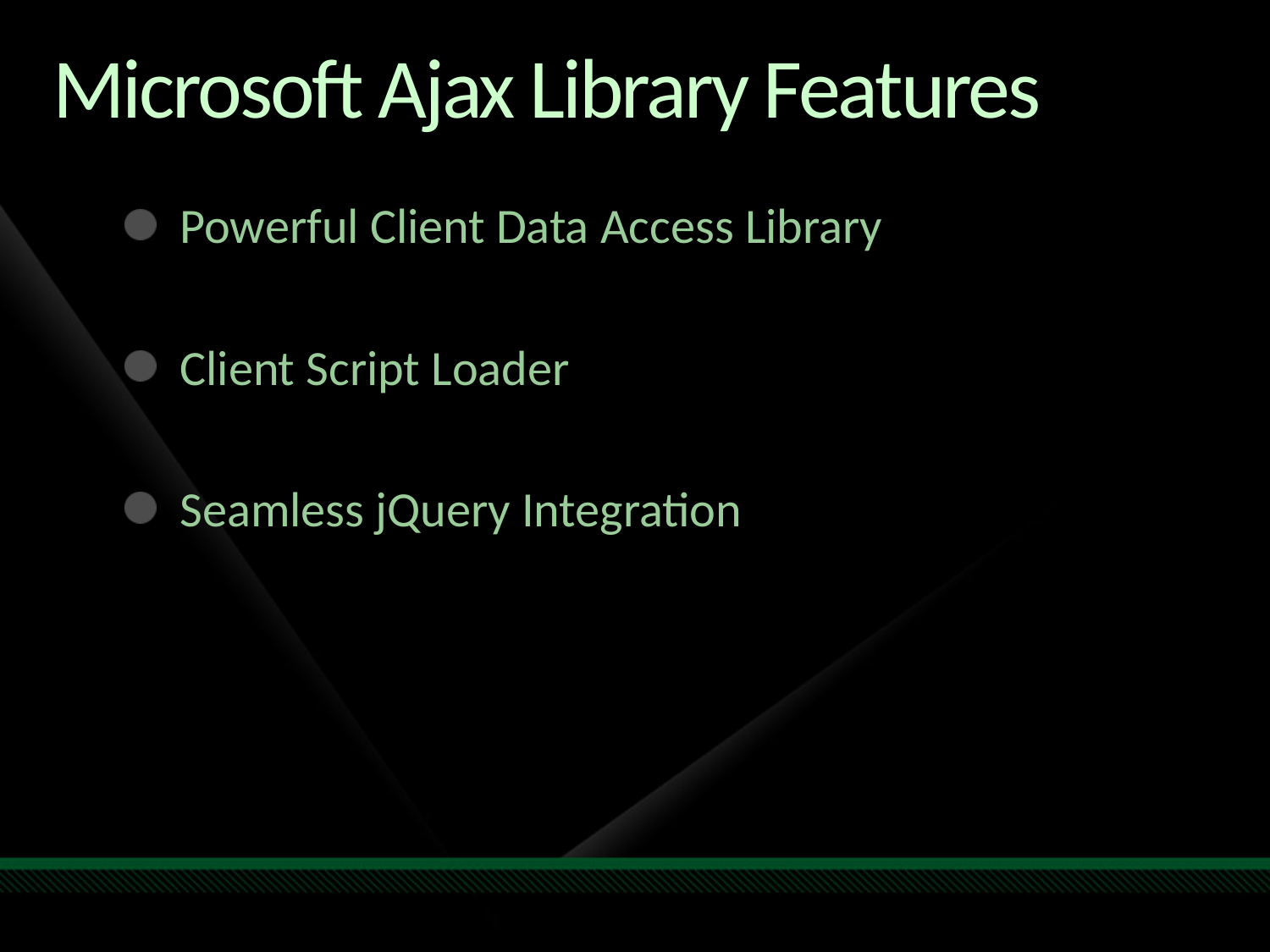

# Microsoft Ajax Library Features
Powerful Client Data Access Library

Client Script Loader

Seamless jQuery Integration